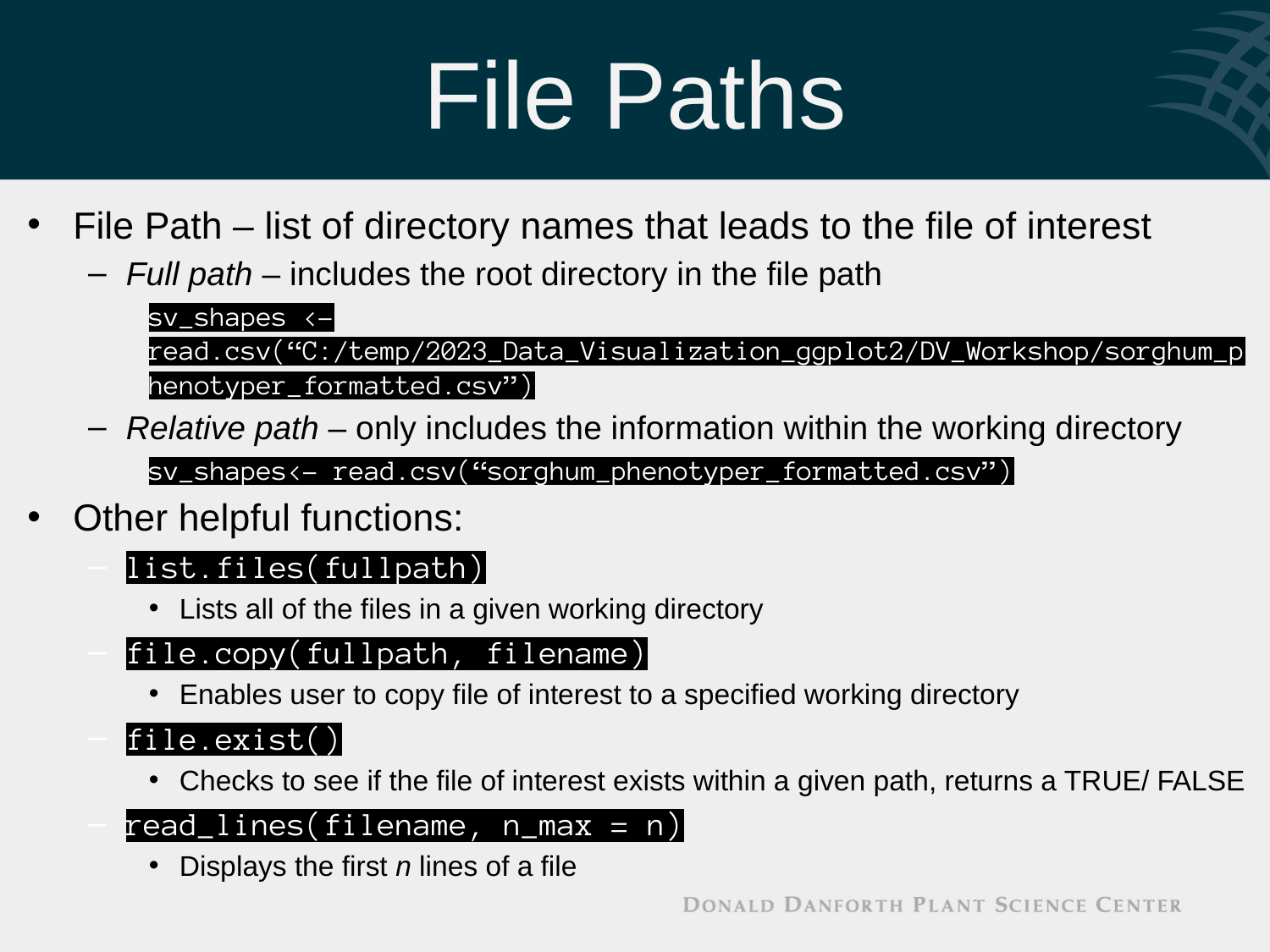

# File Paths
File Path – list of directory names that leads to the file of interest
Full path – includes the root directory in the file path
sv_shapes <- read.csv(“C:/temp/2023_Data_Visualization_ggplot2/DV_Workshop/sorghum_phenotyper_formatted.csv”)
Relative path – only includes the information within the working directory
sv_shapes<- read.csv(“sorghum_phenotyper_formatted.csv”)
Other helpful functions:
list.files(fullpath)
Lists all of the files in a given working directory
file.copy(fullpath, filename)
Enables user to copy file of interest to a specified working directory
file.exist()
Checks to see if the file of interest exists within a given path, returns a TRUE/ FALSE
read_lines(filename, n_max = n)
Displays the first n lines of a file